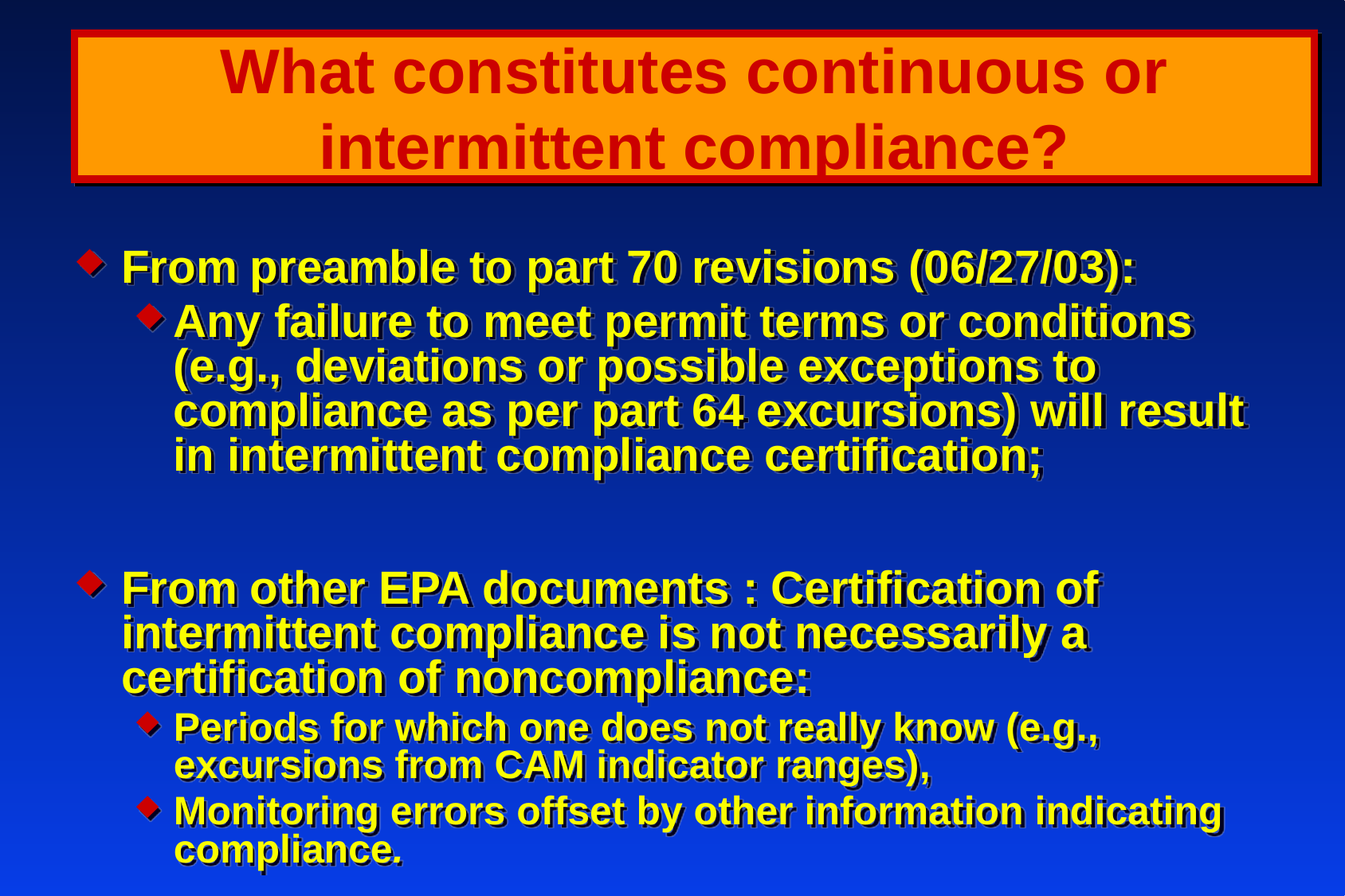

# What constitutes continuous or intermittent compliance?
From preamble to part 70 revisions (06/27/03):
Any failure to meet permit terms or conditions (e.g., deviations or possible exceptions to compliance as per part 64 excursions) will result in intermittent compliance certification;

From other EPA documents : Certification of intermittent compliance is not necessarily a certification of noncompliance:
Periods for which one does not really know (e.g., excursions from CAM indicator ranges),
Monitoring errors offset by other information indicating compliance.